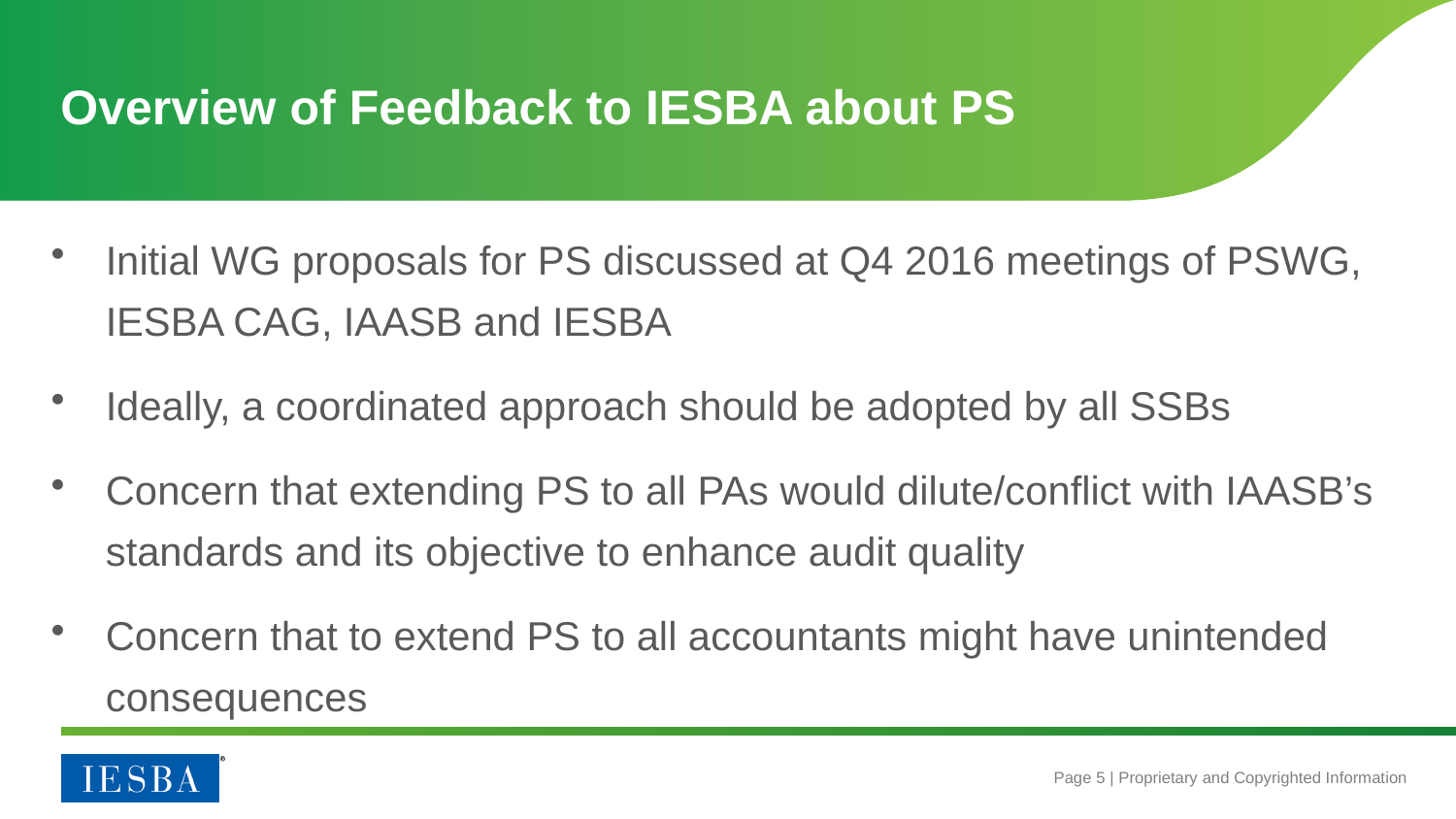

# Overview of Feedback to IESBA about PS
Initial WG proposals for PS discussed at Q4 2016 meetings of PSWG, IESBA CAG, IAASB and IESBA
Ideally, a coordinated approach should be adopted by all SSBs
Concern that extending PS to all PAs would dilute/conflict with IAASB’s standards and its objective to enhance audit quality
Concern that to extend PS to all accountants might have unintended consequences